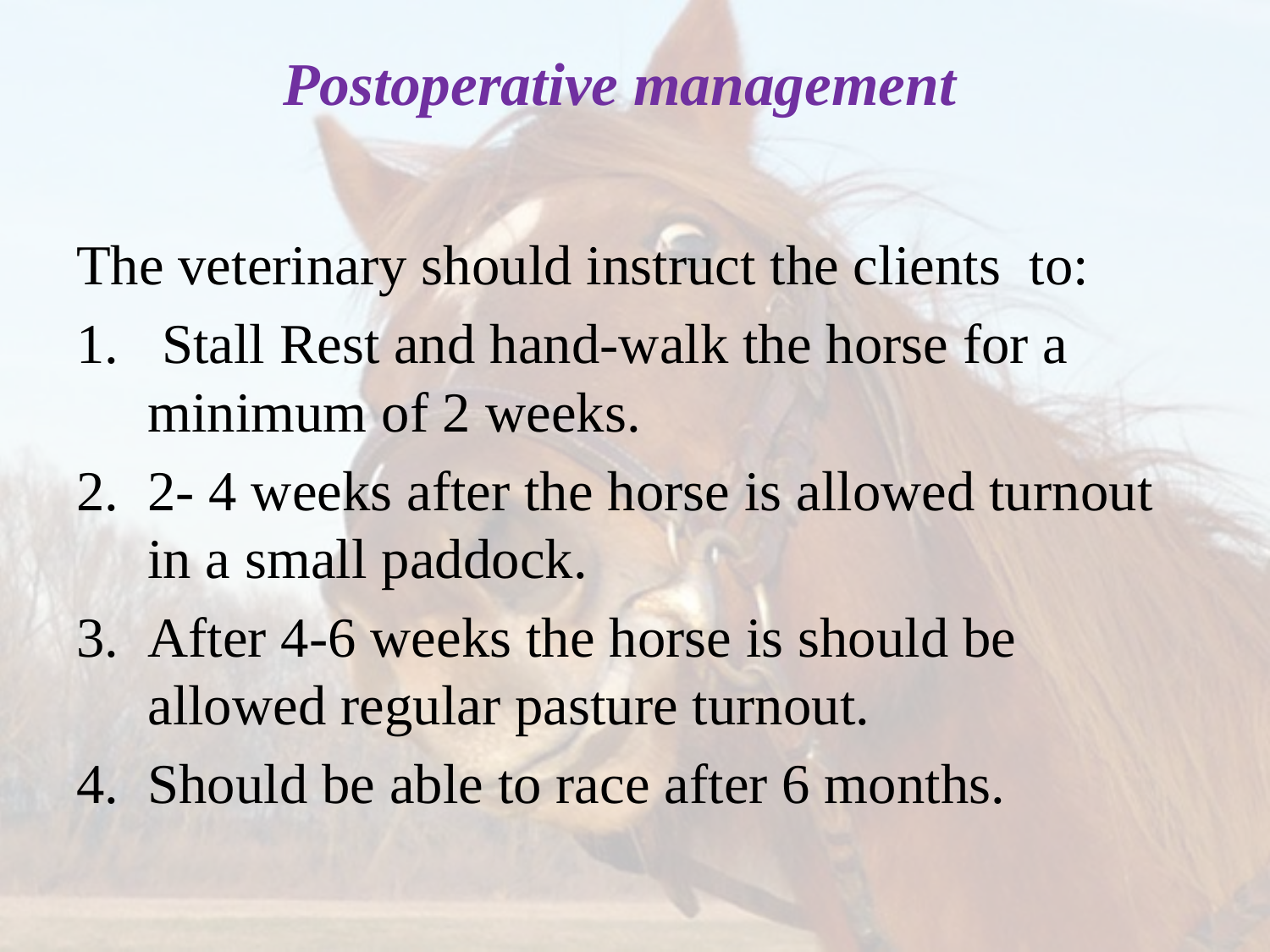

# Postoperative management
The veterinary should instruct the clients  to:
 Stall Rest and hand-walk the horse for a minimum of 2 weeks.
2- 4 weeks after the horse is allowed turnout in a small paddock.
After 4-6 weeks the horse is should be allowed regular pasture turnout.
Should be able to race after 6 months.